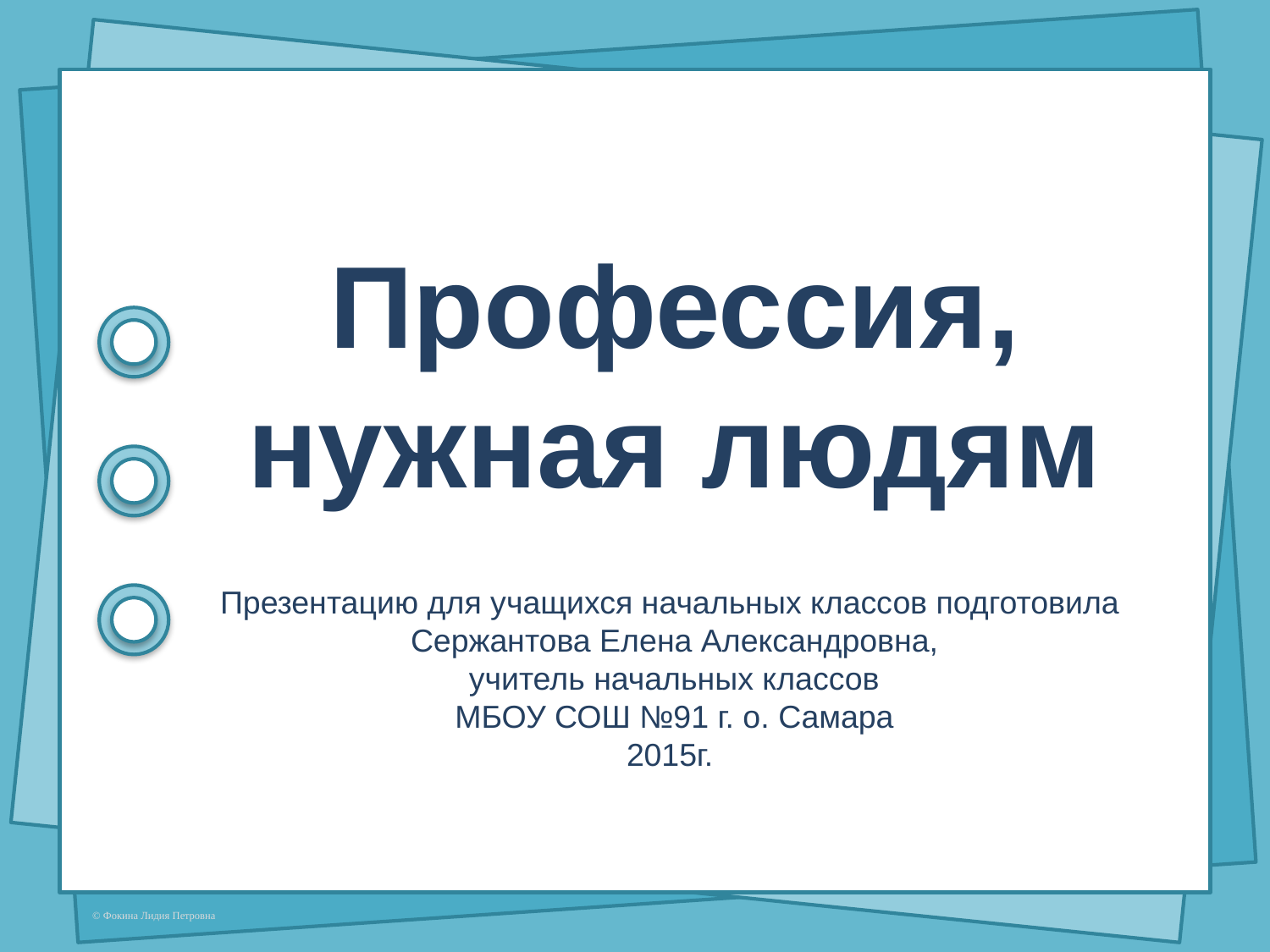

Профессия, нужная людям
Презентацию для учащихся начальных классов подготовила
 Сержантова Елена Александровна,
 учитель начальных классов
 МБОУ СОШ №91 г. о. Самара
2015г.